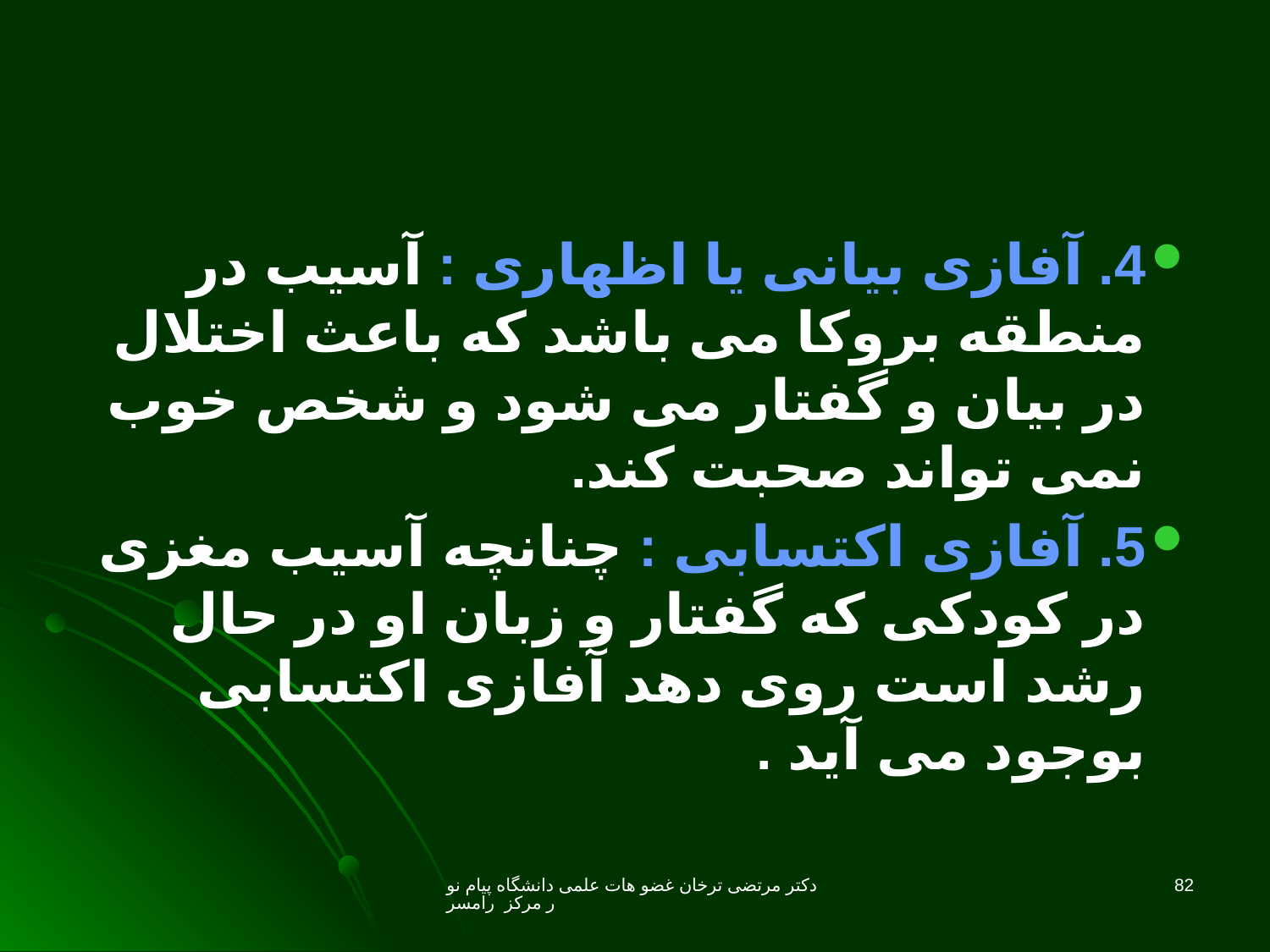

4. آفازی بیانی یا اظهاری : آسیب در منطقه بروکا می باشد که باعث اختلال در بیان و گفتار می شود و شخص خوب نمی تواند صحبت کند.
5. آفازی اکتسابی : چنانچه آسیب مغزی در کودکی که گفتار و زبان او در حال رشد است روی دهد آفازی اکتسابی بوجود می آید .
دکتر مرتضی ترخان غضو هات علمی دانشگاه پیام نور مرکز رامسر
82